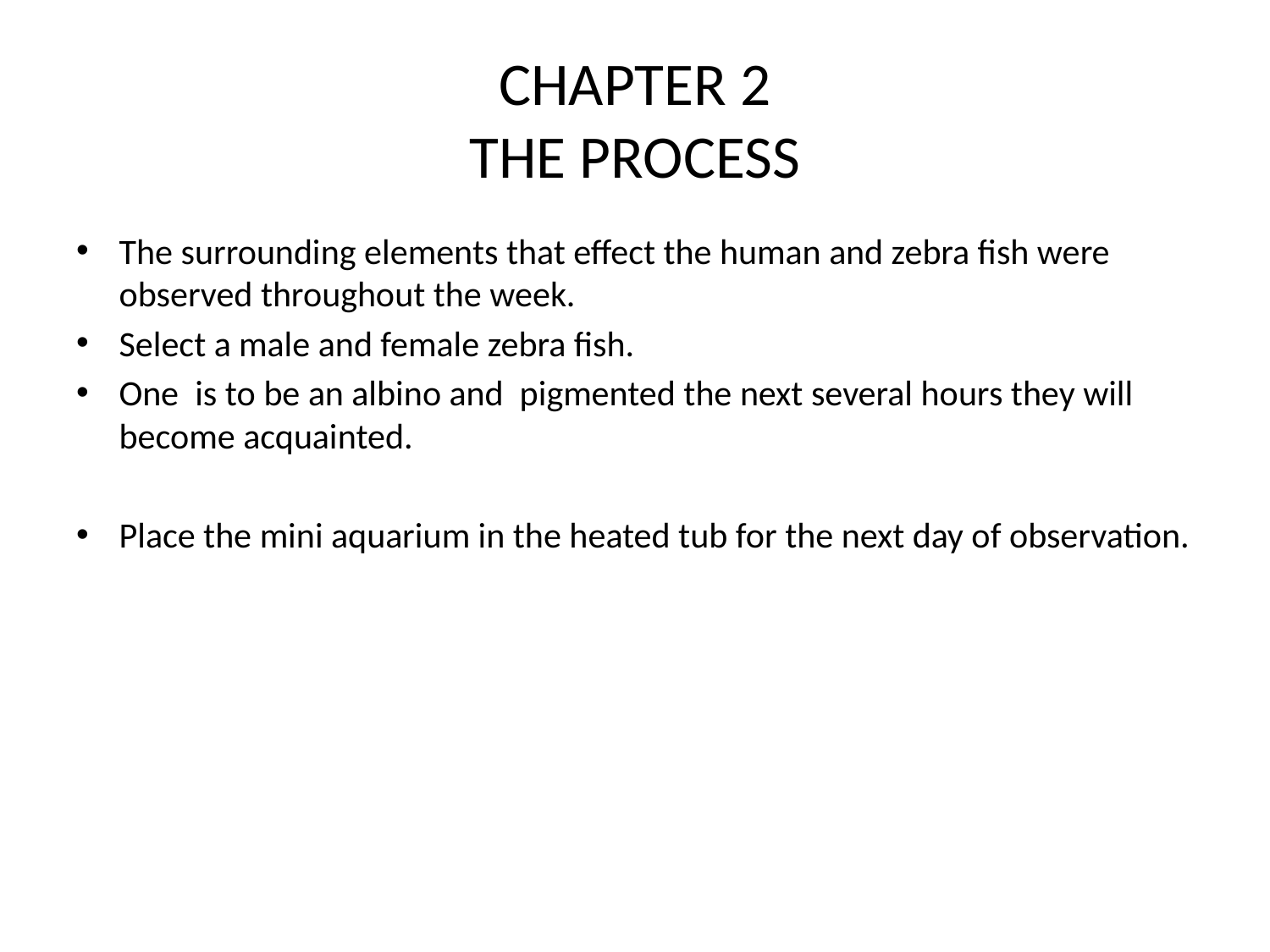

# CHAPTER 2 THE PROCESS
The surrounding elements that effect the human and zebra fish were observed throughout the week.
Select a male and female zebra fish.
One  is to be an albino and  pigmented the next several hours they will become acquainted.

Place the mini aquarium in the heated tub for the next day of observation.